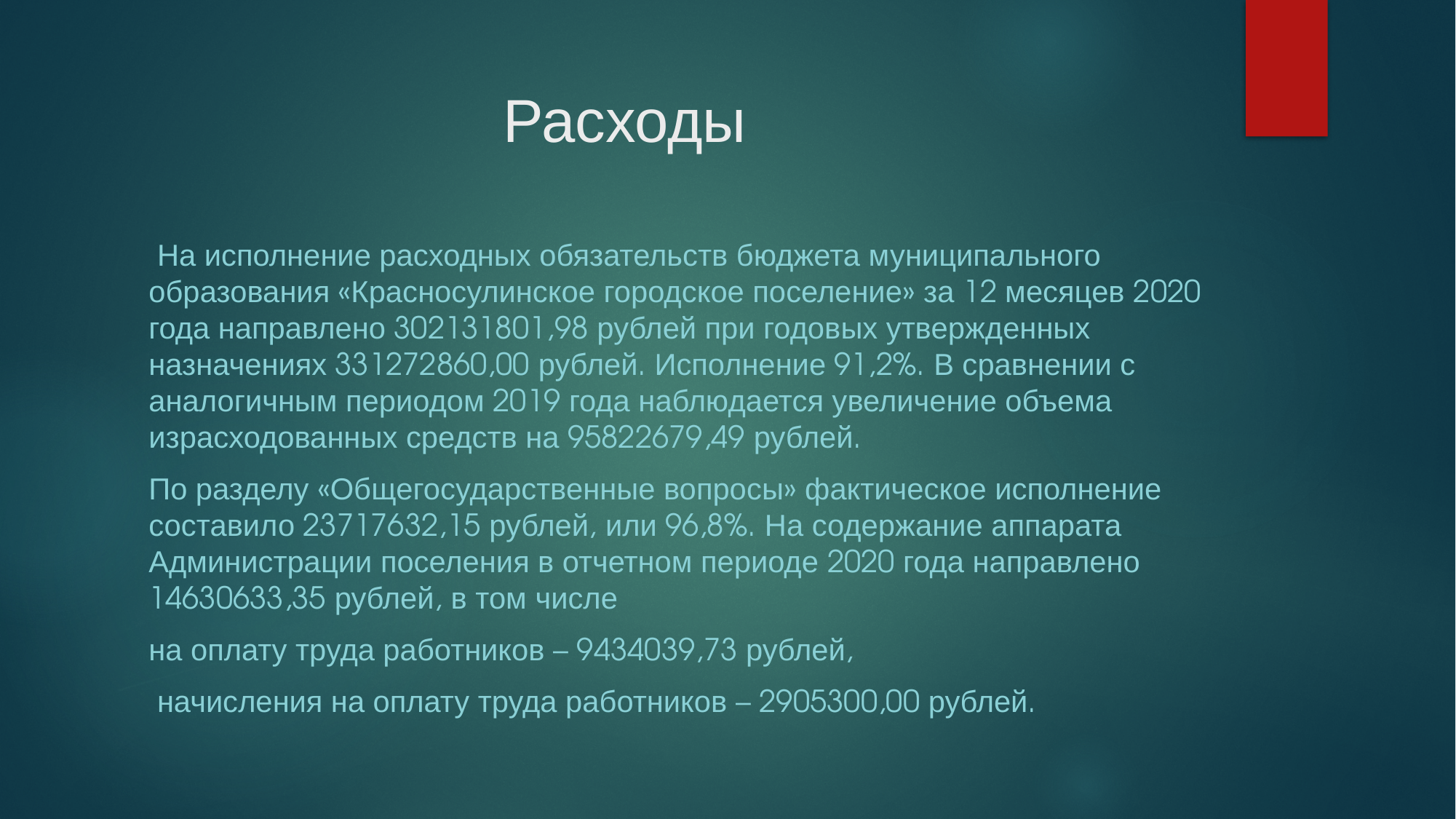

# Расходы
 На исполнение расходных обязательств бюджета муниципального образования «Красносулинское городское поселение» за 12 месяцев 2020 года направлено 302131801,98 рублей при годовых утвержденных назначениях 331272860,00 рублей. Исполнение 91,2%. В сравнении с аналогичным периодом 2019 года наблюдается увеличение объема израсходованных средств на 95822679,49 рублей.
По разделу «Общегосударственные вопросы» фактическое исполнение составило 23717632,15 рублей, или 96,8%. На содержание аппарата Администрации поселения в отчетном периоде 2020 года направлено 14630633,35 рублей, в том числе
на оплату труда работников – 9434039,73 рублей,
 начисления на оплату труда работников – 2905300,00 рублей.